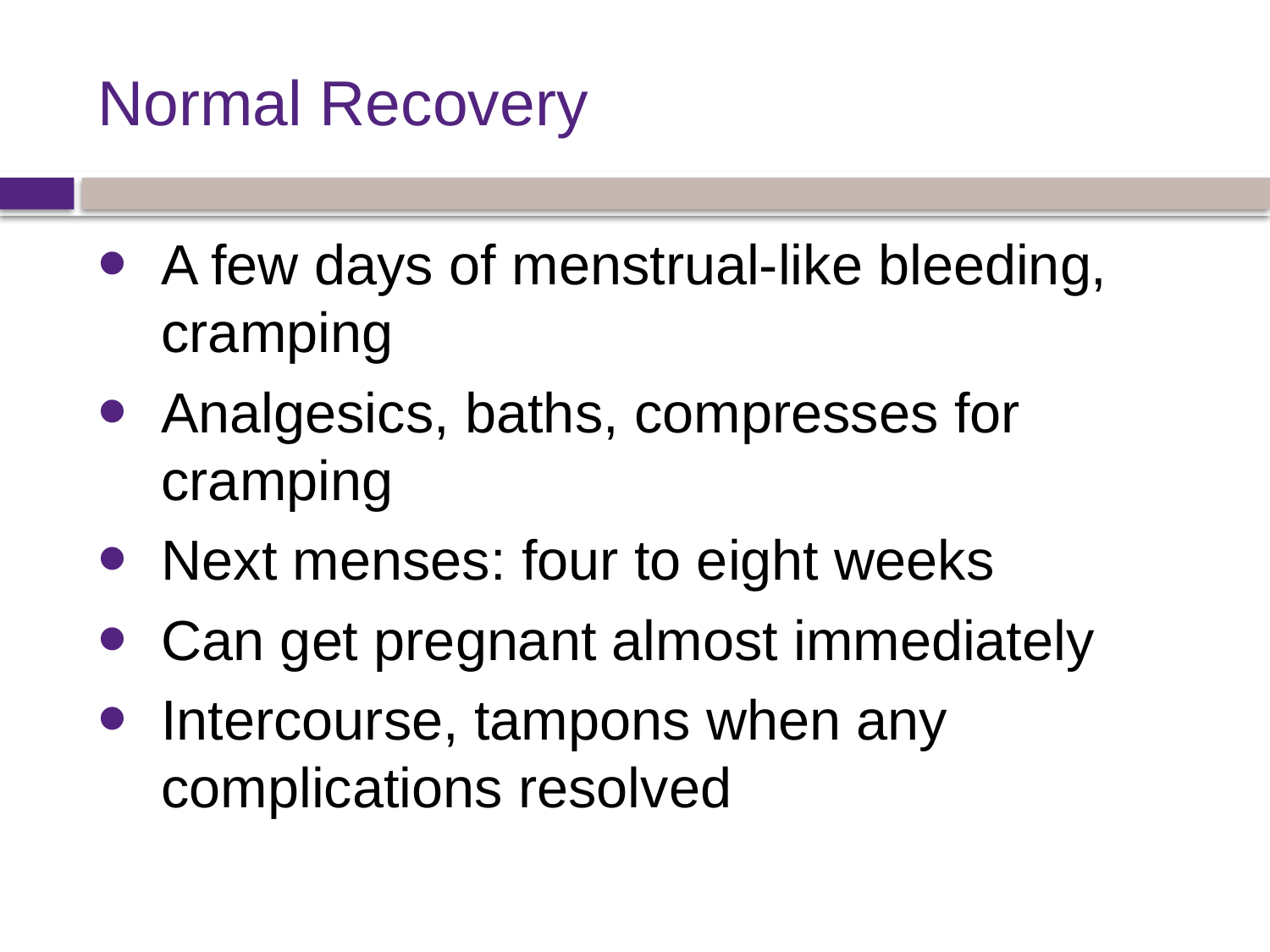

# Normal Recovery
A few days of menstrual-like bleeding, cramping
Analgesics, baths, compresses for cramping
Next menses: four to eight weeks
Can get pregnant almost immediately
Intercourse, tampons when any complications resolved